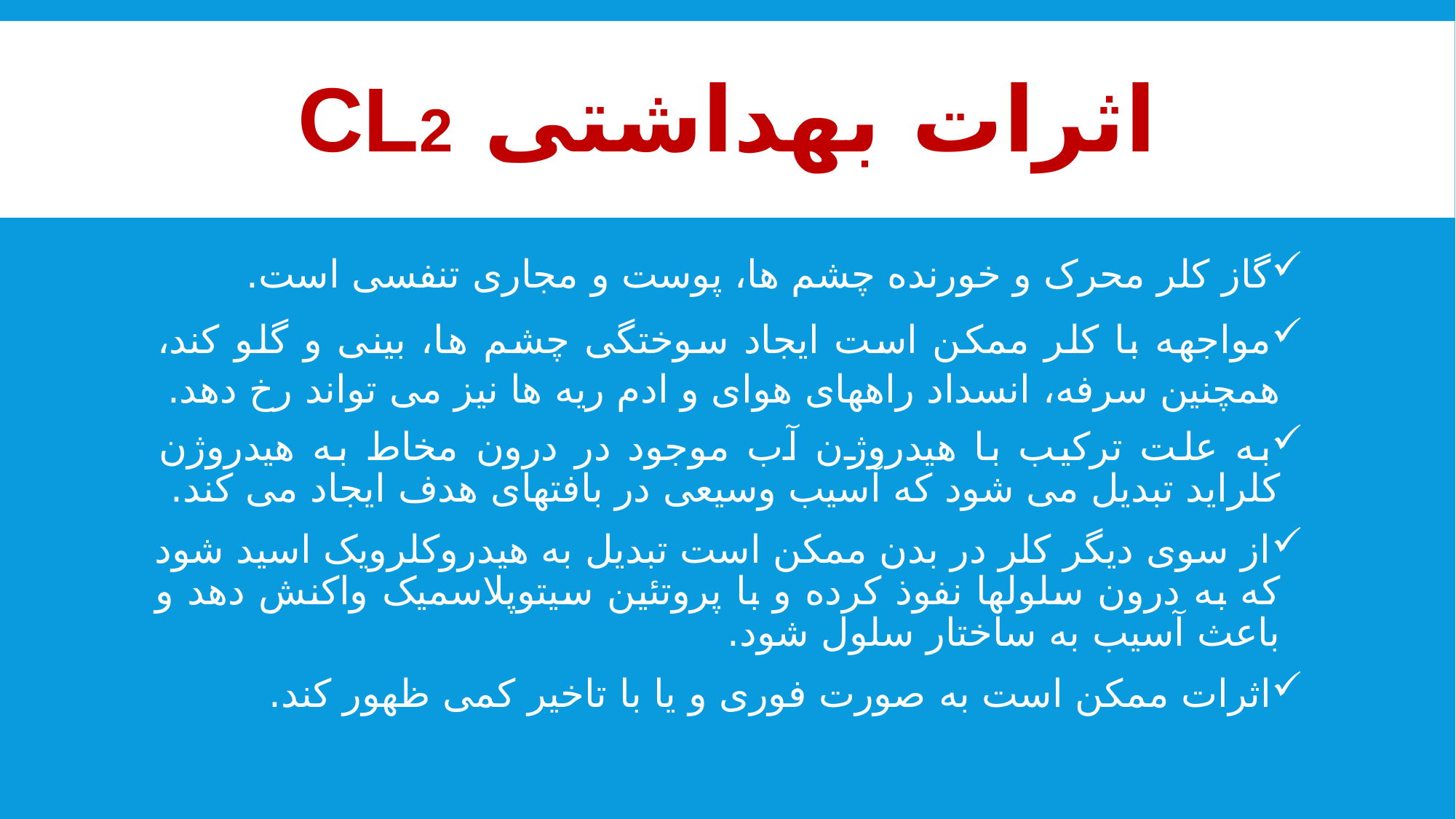

# اثرات بهداشتی Cl2
گاز کلر محرک و خورنده چشم ها، پوست و مجاری تنفسی است.
مواجهه با کلر ممکن است ایجاد سوختگی چشم ها، بینی و گلو کند، همچنین سرفه، انسداد راههای هوای و ادم ریه ها نیز می تواند رخ دهد.
به علت ترکیب با هیدروژن آب موجود در درون مخاط به هیدروژن کلراید تبدیل می شود که آسیب وسیعی در بافتهای هدف ایجاد می کند.
از سوی دیگر کلر در بدن ممکن است تبدیل به هیدروکلرویک اسید شود که به درون سلولها نفوذ کرده و با پروتئین سیتوپلاسمیک واکنش دهد و باعث آسیب به ساختار سلول شود.
اثرات ممکن است به صورت فوری و یا با تاخیر کمی ظهور کند.